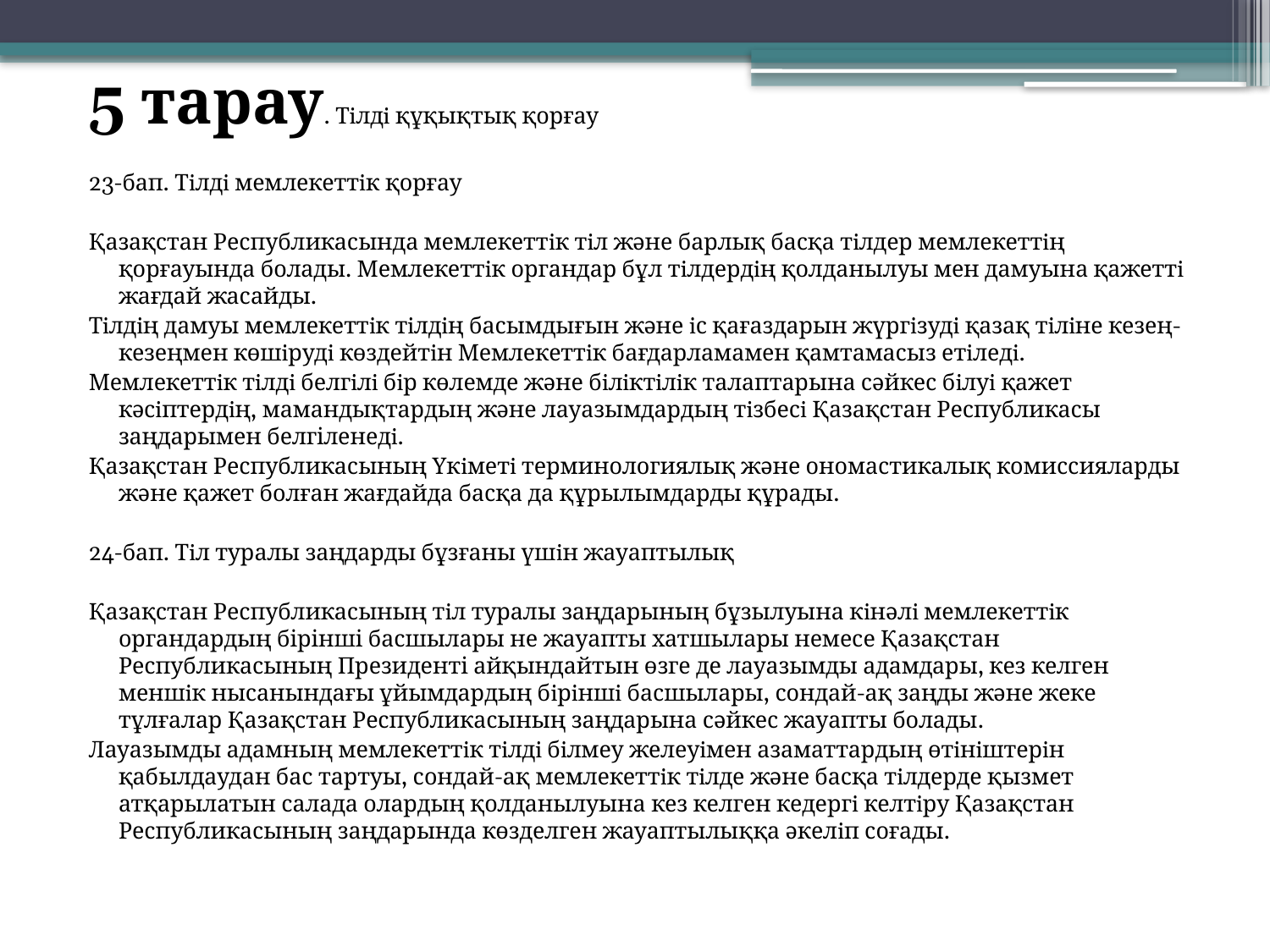

5 тарау. Тiлдi құқықтық қорғау

23-бап. Тiлдi мемлекеттiк қорғау

Қазақстан Республикасында мемлекеттiк тiл және барлық басқа тiлдер мемлекеттiң қорғауында болады. Мемлекеттiк органдар бұл тiлдердiң қолданылуы мен дамуына қажеттi жағдай жасайды.
Тiлдiң дамуы мемлекеттiк тiлдiң басымдығын және iс қағаздарын жүргiзудi қазақ тiлiне кезең-кезеңмен көшiрудi көздейтiн Мемлекеттiк бағдарламамен қамтамасыз етiледi.
Мемлекеттiк тiлдi белгiлi бiр көлемде және бiлiктiлiк талаптарына сәйкес бiлуi қажет кәсiптердiң, мамандықтардың және лауазымдардың тiзбесi Қазақстан Республикасы заңдарымен белгіленедi.
Қазақстан Республикасының Үкiметi терминологиялық және ономастикалық комиссияларды және қажет болған жағдайда басқа да құрылымдарды құрады.

24-бап. Тiл туралы заңдарды бұзғаны үшiн жауаптылық

Қазақстан Республикасының тiл туралы заңдарының бұзылуына кiнәлi мемлекеттiк органдардың бірінші басшылары не жауапты хатшылары немесе Қазақстан Республикасының Президенті айқындайтын өзге де лауазымды адамдары, кез келген меншiк нысанындағы ұйымдардың бiрiншi басшылары, сондай-ақ заңды және жеке тұлғалар Қазақстан Республикасының заңдарына сәйкес жауапты болады.
Лауазымды адамның мемлекеттiк тiлдi бiлмеу желеуiмен азаматтардың өтiнiштерiн қабылдаудан бас тартуы, сондай-ақ мемлекеттiк тiлде және басқа тiлдерде қызмет атқарылатын салада олардың қолданылуына кез келген кедергi келтiру Қазақстан Республикасының заңдарында көзделген жауаптылыққа әкелiп соғады.